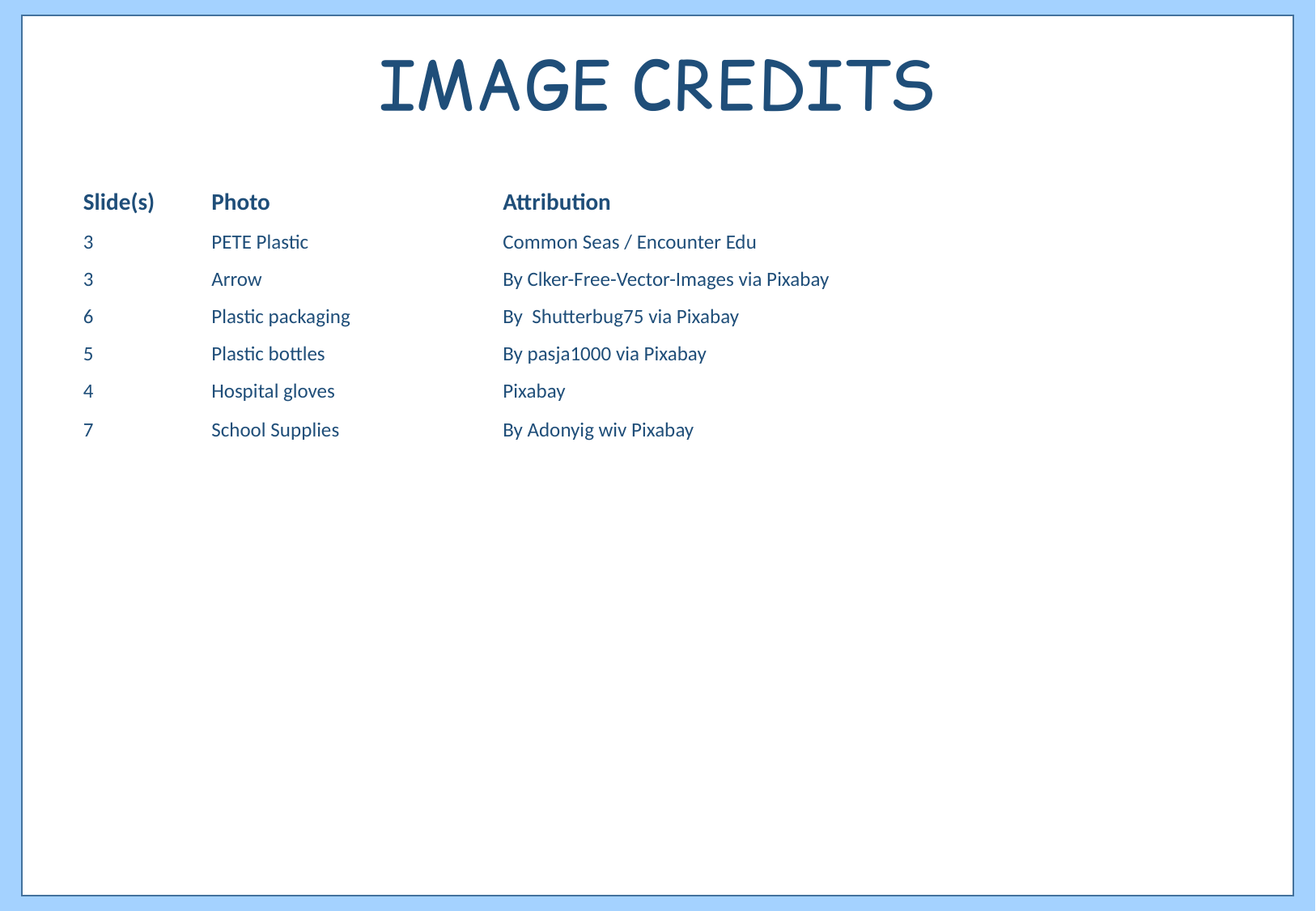

IMAGE CREDITS
| Slide(s) | Photo | Attribution |
| --- | --- | --- |
| 3 | PETE Plastic | Common Seas / Encounter Edu |
| 3 | Arrow | By Clker-Free-Vector-Images via Pixabay |
| 6 | Plastic packaging | By Shutterbug75 via Pixabay |
| 5 | Plastic bottles | By pasja1000 via Pixabay |
| 4 | Hospital gloves | Pixabay |
| 7 | School Supplies | By Adonyig wiv Pixabay |
|  |  |  |
|  |  |  |
|  |  |  |
|  |  |  |
|  |  |  |
|  |  |  |
|  |  |  |